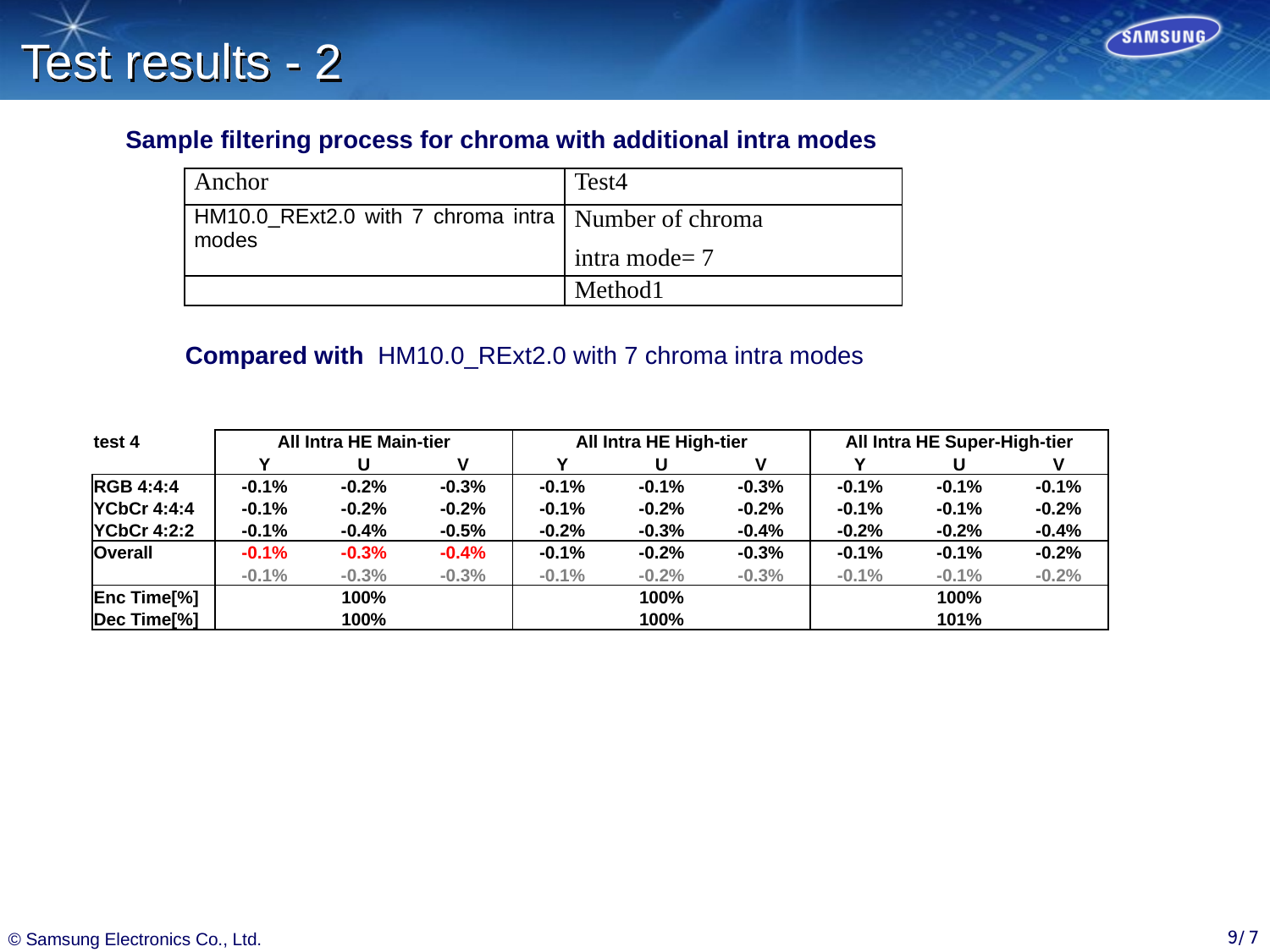

# Test results - 2
Sample filtering process for chroma with additional intra modes
| Anchor | Test4 |
| --- | --- |
| HM10.0\_RExt2.0 with 7 chroma intra modes | Number of chroma intra mode= 7 |
|  | Method1 |
Compared with  HM10.0_RExt2.0 with 7 chroma intra modes
| test 4 | All Intra HE Main-tier |  |  | All Intra HE High-tier |  |  | All Intra HE Super-High-tier |  |  |
| --- | --- | --- | --- | --- | --- | --- | --- | --- | --- |
|  | Y | U | V | Y | U | V | Y | U | V |
| RGB 4:4:4 | -0.1% | -0.2% | -0.3% | -0.1% | -0.1% | -0.3% | -0.1% | -0.1% | -0.1% |
| YCbCr 4:4:4 | -0.1% | -0.2% | -0.2% | -0.1% | -0.2% | -0.2% | -0.1% | -0.1% | -0.2% |
| YCbCr 4:2:2 | -0.1% | -0.4% | -0.5% | -0.2% | -0.3% | -0.4% | -0.2% | -0.2% | -0.4% |
| Overall | -0.1% | -0.3% | -0.4% | -0.1% | -0.2% | -0.3% | -0.1% | -0.1% | -0.2% |
|  | -0.1% | -0.3% | -0.3% | -0.1% | -0.2% | -0.3% | -0.1% | -0.1% | -0.2% |
| Enc Time[%] | 100% |  |  | 100% |  |  | 100% |  |  |
| Dec Time[%] | 100% |  |  | 100% |  |  | 101% |  |  |